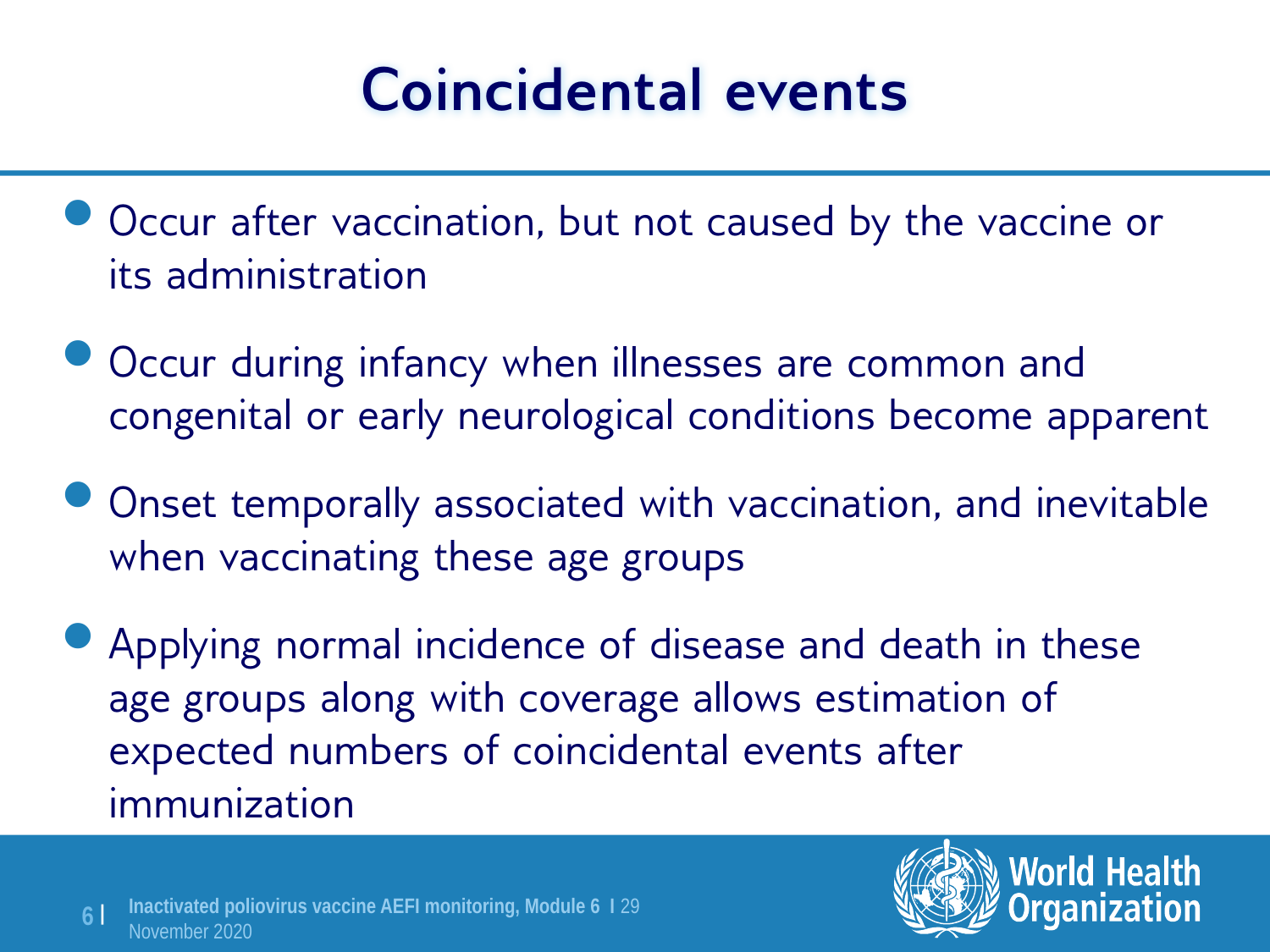

# Coincidental events
Occur after vaccination, but not caused by the vaccine or its administration
Occur during infancy when illnesses are common and congenital or early neurological conditions become apparent
Onset temporally associated with vaccination, and inevitable when vaccinating these age groups
Applying normal incidence of disease and death in these age groups along with coverage allows estimation of expected numbers of coincidental events after immunization